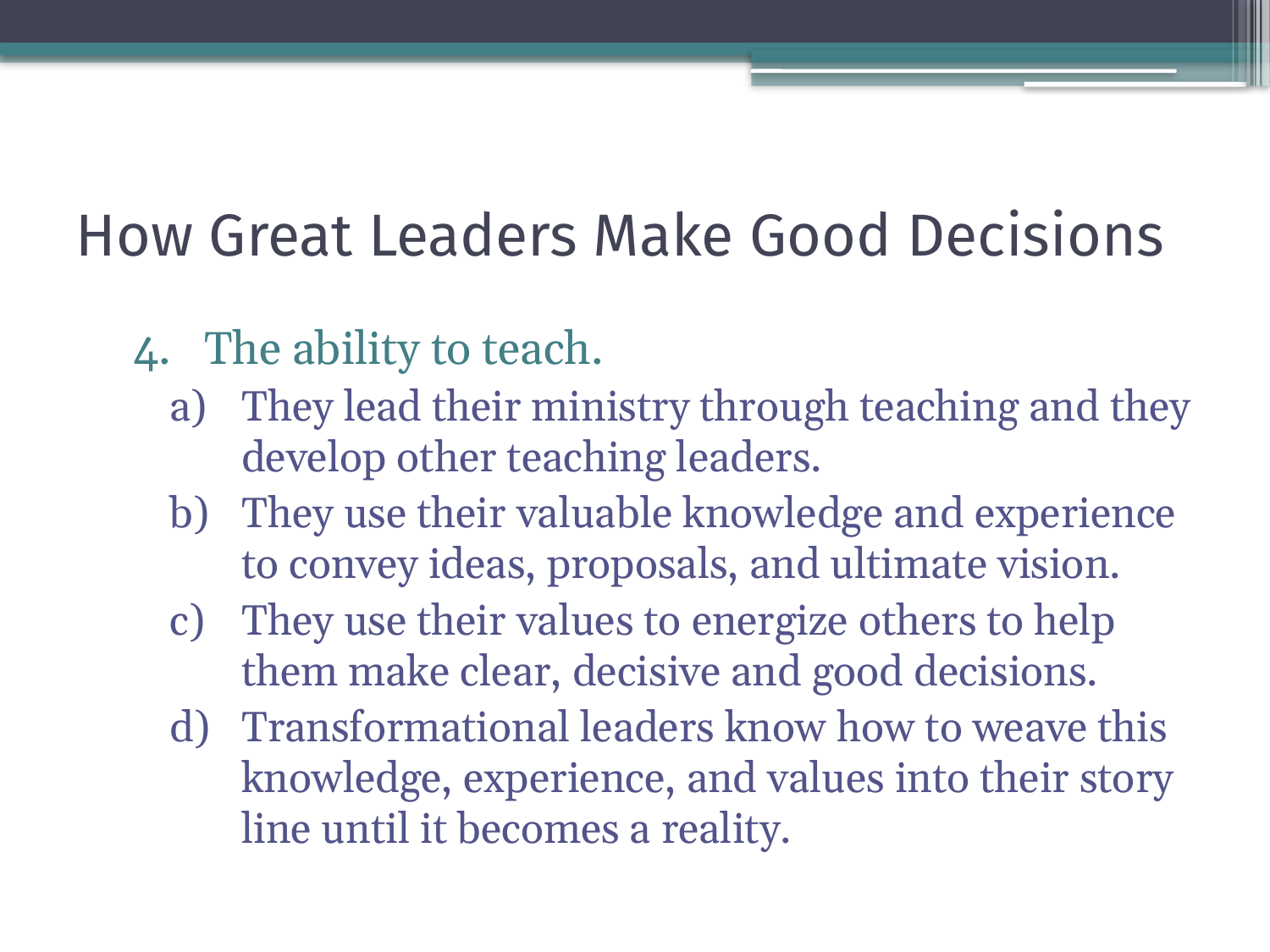

# How Great Leaders Make Good Decisions
The ability to teach.
They lead their ministry through teaching and they develop other teaching leaders.
They use their valuable knowledge and experience to convey ideas, proposals, and ultimate vision.
They use their values to energize others to help them make clear, decisive and good decisions.
Transformational leaders know how to weave this knowledge, experience, and values into their story line until it becomes a reality.